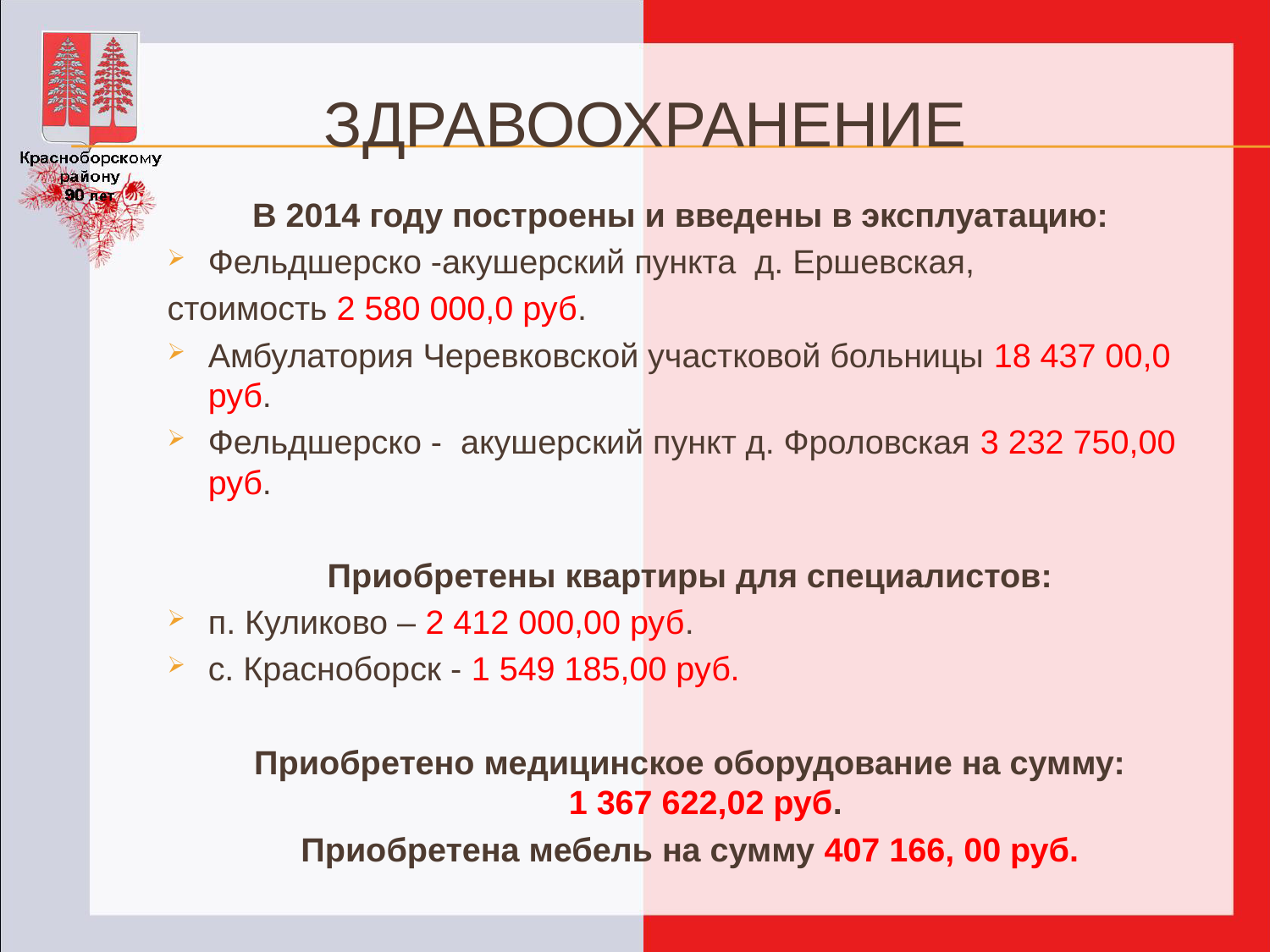

# ЗДРАВООХРАНЕНИЕ
В 2014 году построены и введены в эксплуатацию:
Фельдшерско -акушерский пункта  д. Ершевская,
стоимость 2 580 000,0 руб.
Амбулатория Черевковской участковой больницы 18 437 00,0 руб.
Фельдшерско -  акушерский пункт д. Фроловская 3 232 750,00 руб.

Приобретены квартиры для специалистов:
п. Куликово – 2 412 000,00 руб.
с. Красноборск - 1 549 185,00 руб.

Приобретено медицинское оборудование на сумму: 1 367 622,02 руб.
Приобретена мебель на сумму 407 166, 00 руб.